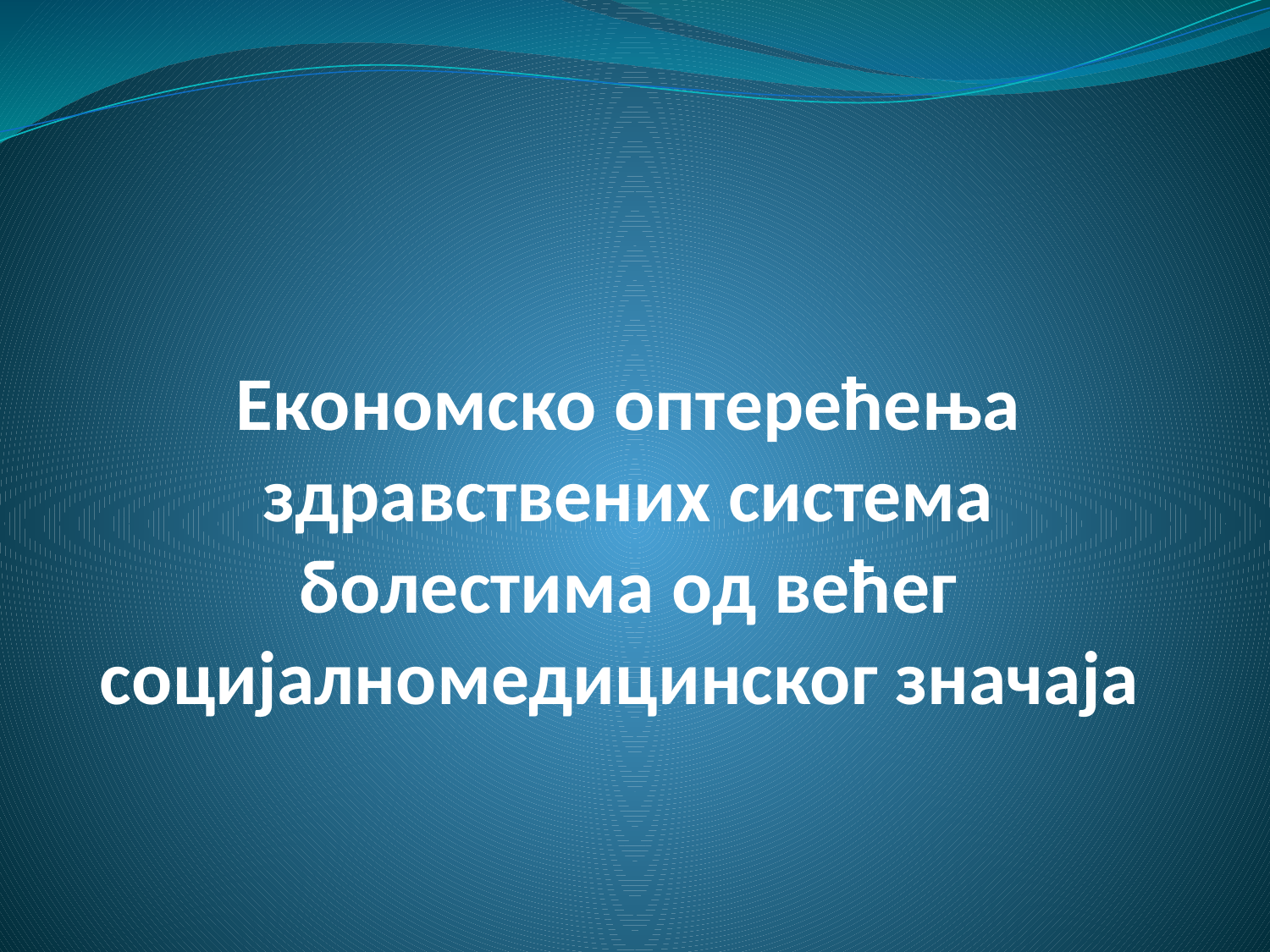

# Економско оптерећења здравствених система болестима од већег социјалномедицинског значаја